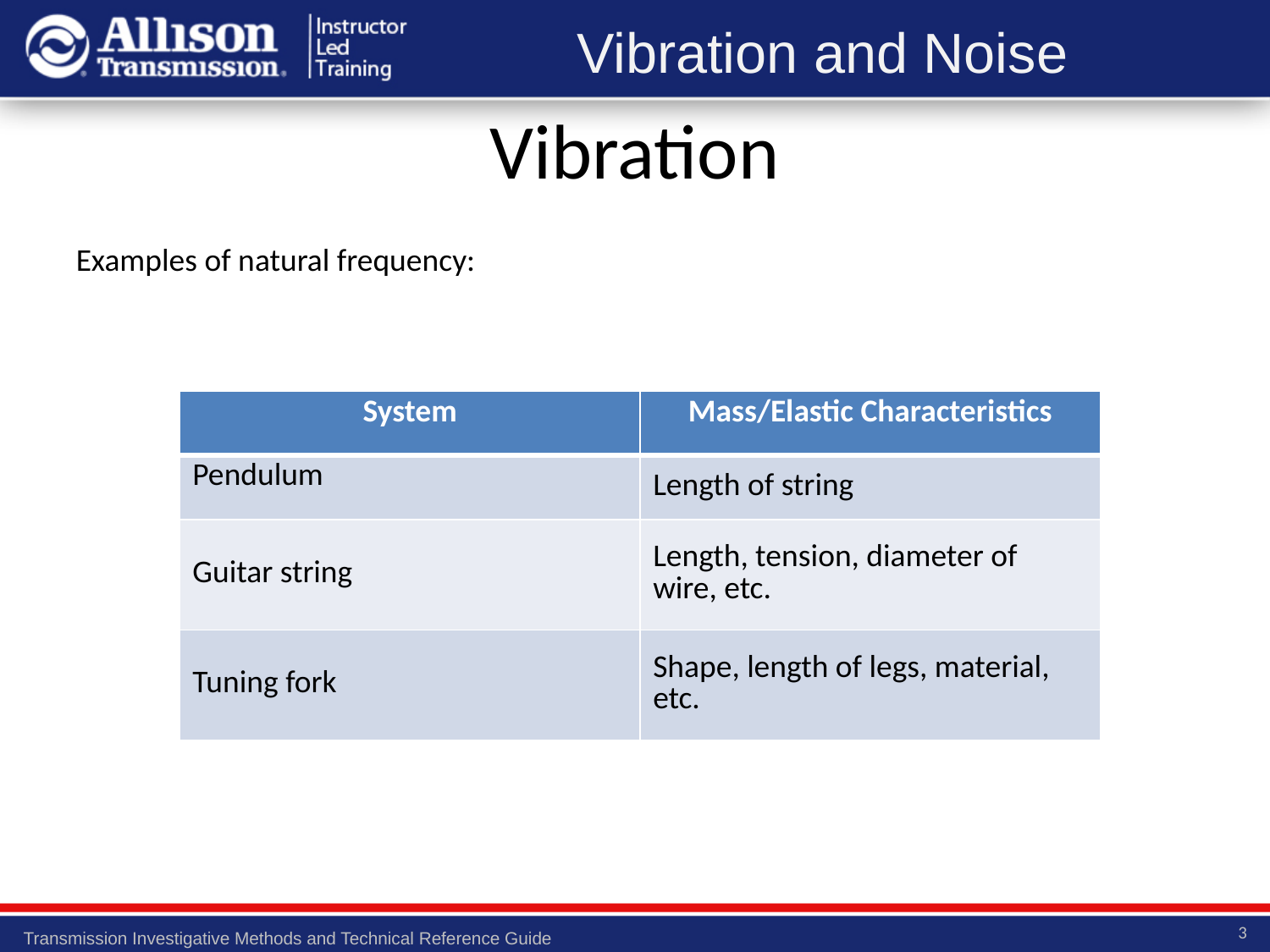

Vibration
Examples of natural frequency:

| System | Mass/Elastic Characteristics |
| --- | --- |
| Pendulum | Length of string |
| Guitar string | Length, tension, diameter of wire, etc. |
| Tuning fork | Shape, length of legs, material, etc. |
3